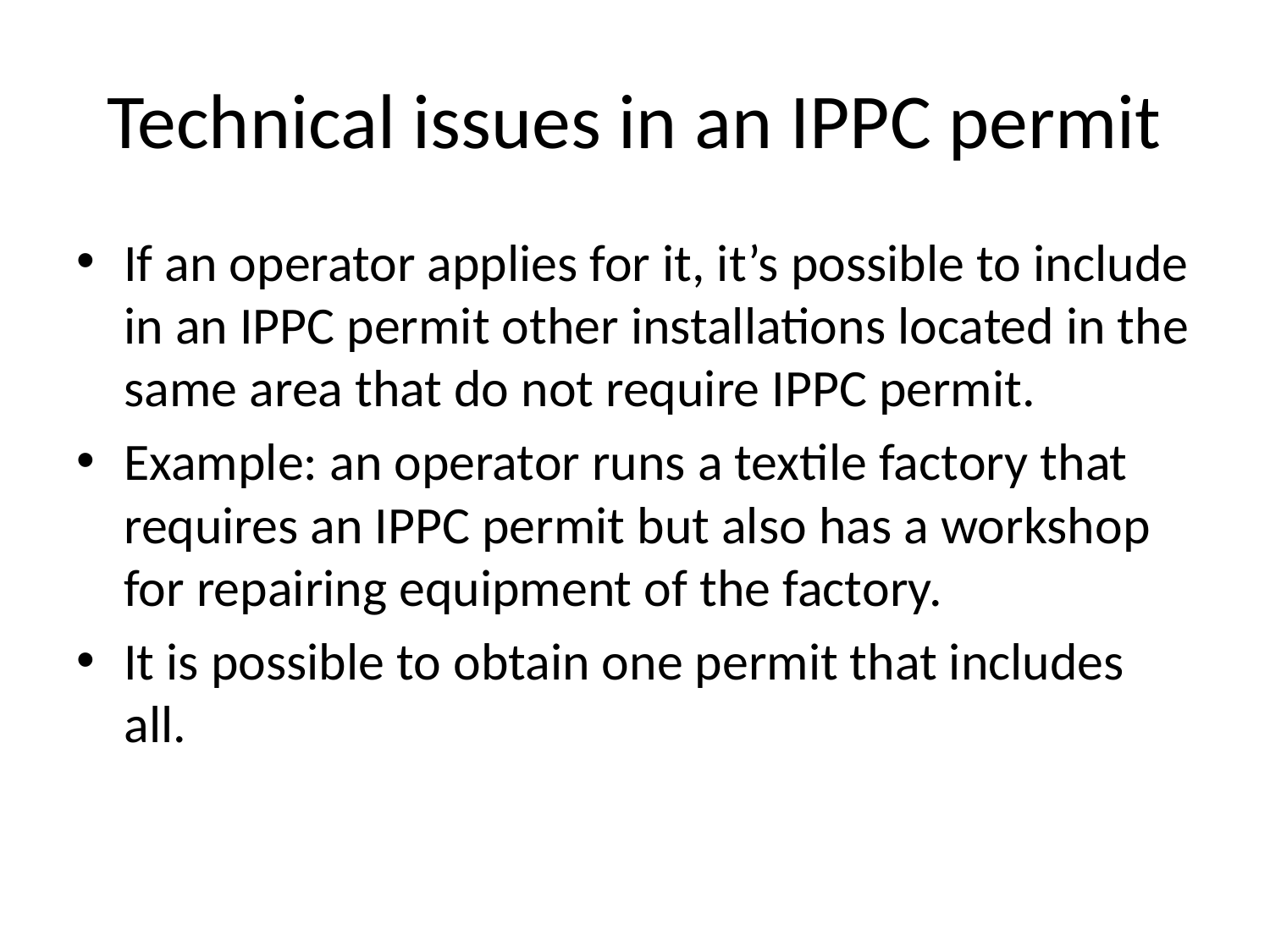

# Technical issues in an IPPC permit
If an operator applies for it, it’s possible to include in an IPPC permit other installations located in the same area that do not require IPPC permit.
Example: an operator runs a textile factory that requires an IPPC permit but also has a workshop for repairing equipment of the factory.
It is possible to obtain one permit that includes all.